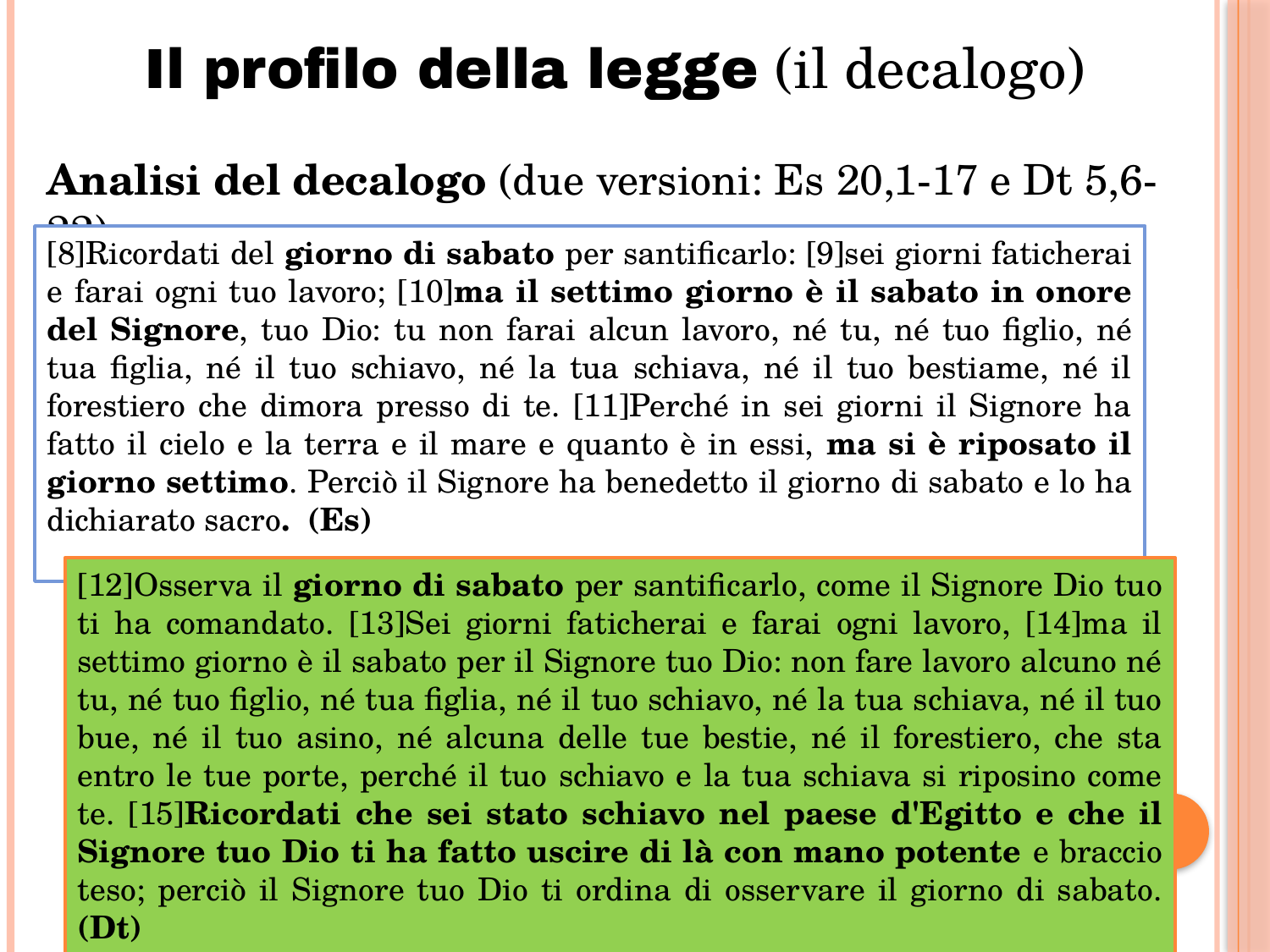

Il profilo della legge (il decalogo)
Analisi del decalogo (due versioni: Es 20,1-17 e Dt 5,6-22)
[8]Ricordati del giorno di sabato per santificarlo: [9]sei giorni faticherai e farai ogni tuo lavoro; [10]ma il settimo giorno è il sabato in onore del Signore, tuo Dio: tu non farai alcun lavoro, né tu, né tuo figlio, né tua figlia, né il tuo schiavo, né la tua schiava, né il tuo bestiame, né il forestiero che dimora presso di te. [11]Perché in sei giorni il Signore ha fatto il cielo e la terra e il mare e quanto è in essi, ma si è riposato il giorno settimo. Perciò il Signore ha benedetto il giorno di sabato e lo ha dichiarato sacro.  (Es)

[12]Osserva il giorno di sabato per santificarlo, come il Signore Dio tuo ti ha comandato. [13]Sei giorni faticherai e farai ogni lavoro, [14]ma il settimo giorno è il sabato per il Signore tuo Dio: non fare lavoro alcuno né tu, né tuo figlio, né tua figlia, né il tuo schiavo, né la tua schiava, né il tuo bue, né il tuo asino, né alcuna delle tue bestie, né il forestiero, che sta entro le tue porte, perché il tuo schiavo e la tua schiava si riposino come te. [15]Ricordati che sei stato schiavo nel paese d'Egitto e che il Signore tuo Dio ti ha fatto uscire di là con mano potente e braccio teso; perciò il Signore tuo Dio ti ordina di osservare il giorno di sabato. (Dt)